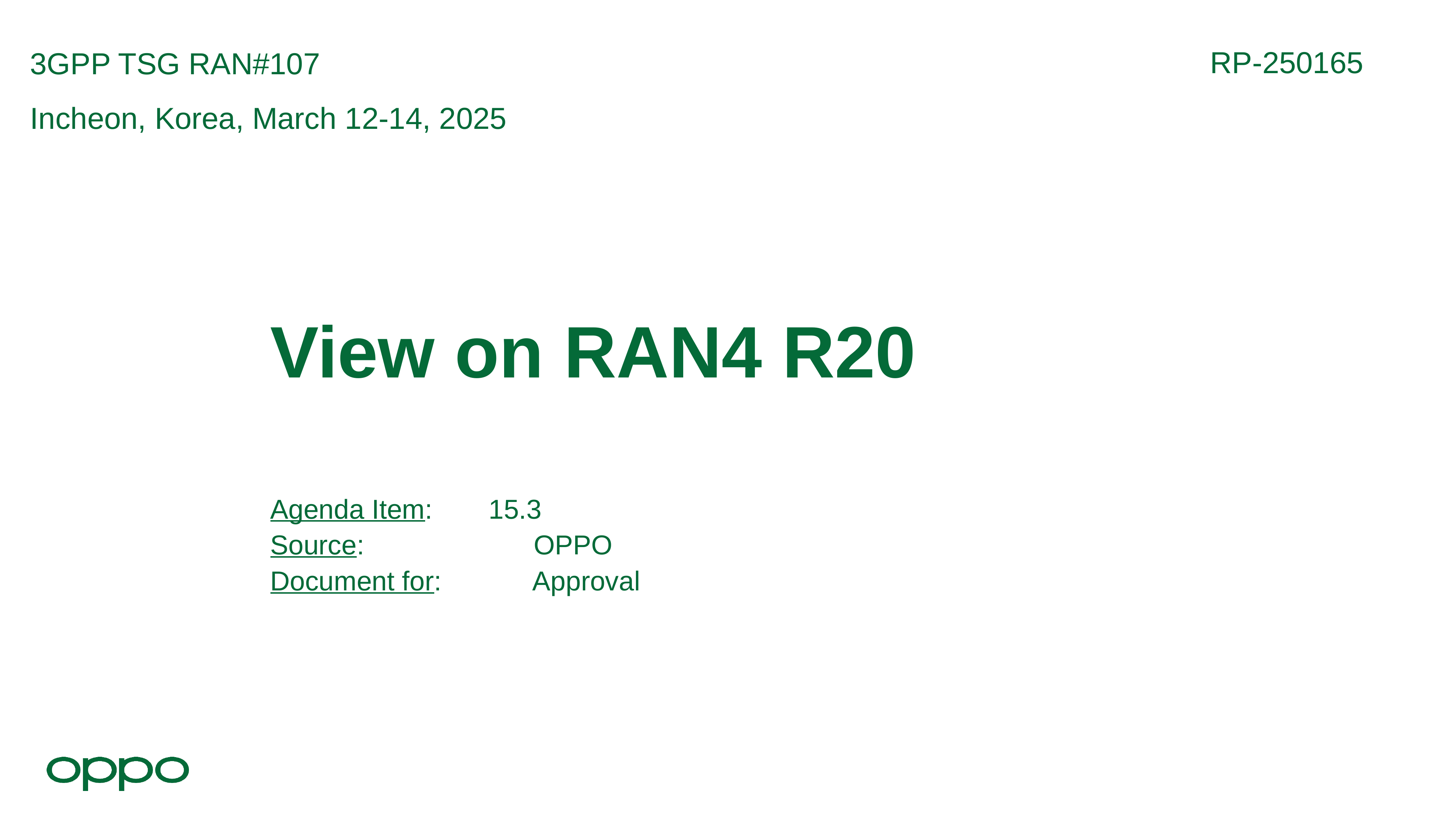

3GPP TSG RAN#107
Incheon, Korea, March 12-14, 2025
RP-250165
# View on RAN4 R20 Agenda Item:		15.3 Source:			      OPPO Document for:	      Approval